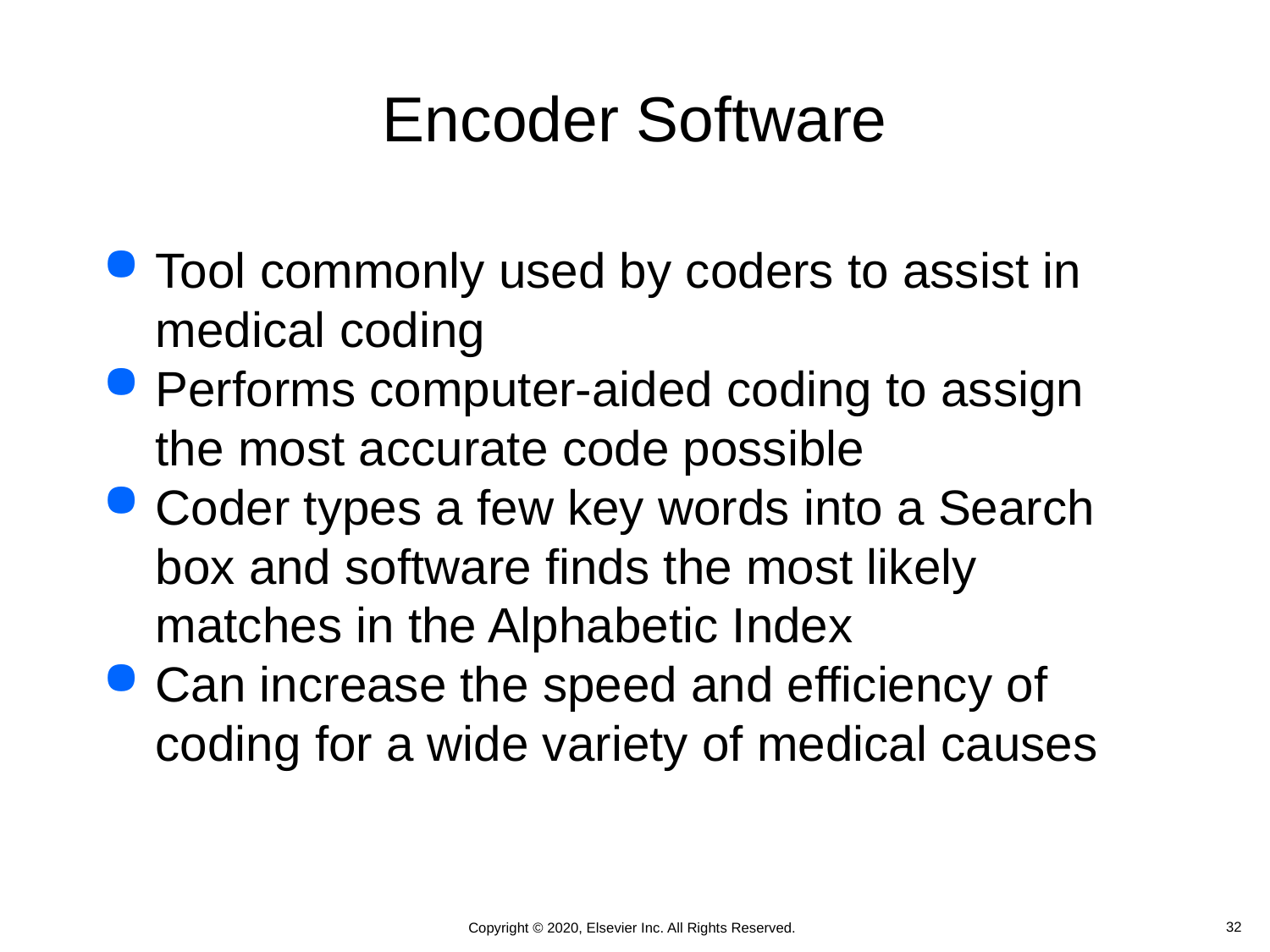

# Encoder Software
Tool commonly used by coders to assist in medical coding
Performs computer-aided coding to assign the most accurate code possible
Coder types a few key words into a Search box and software finds the most likely matches in the Alphabetic Index
Can increase the speed and efficiency of coding for a wide variety of medical causes
 32